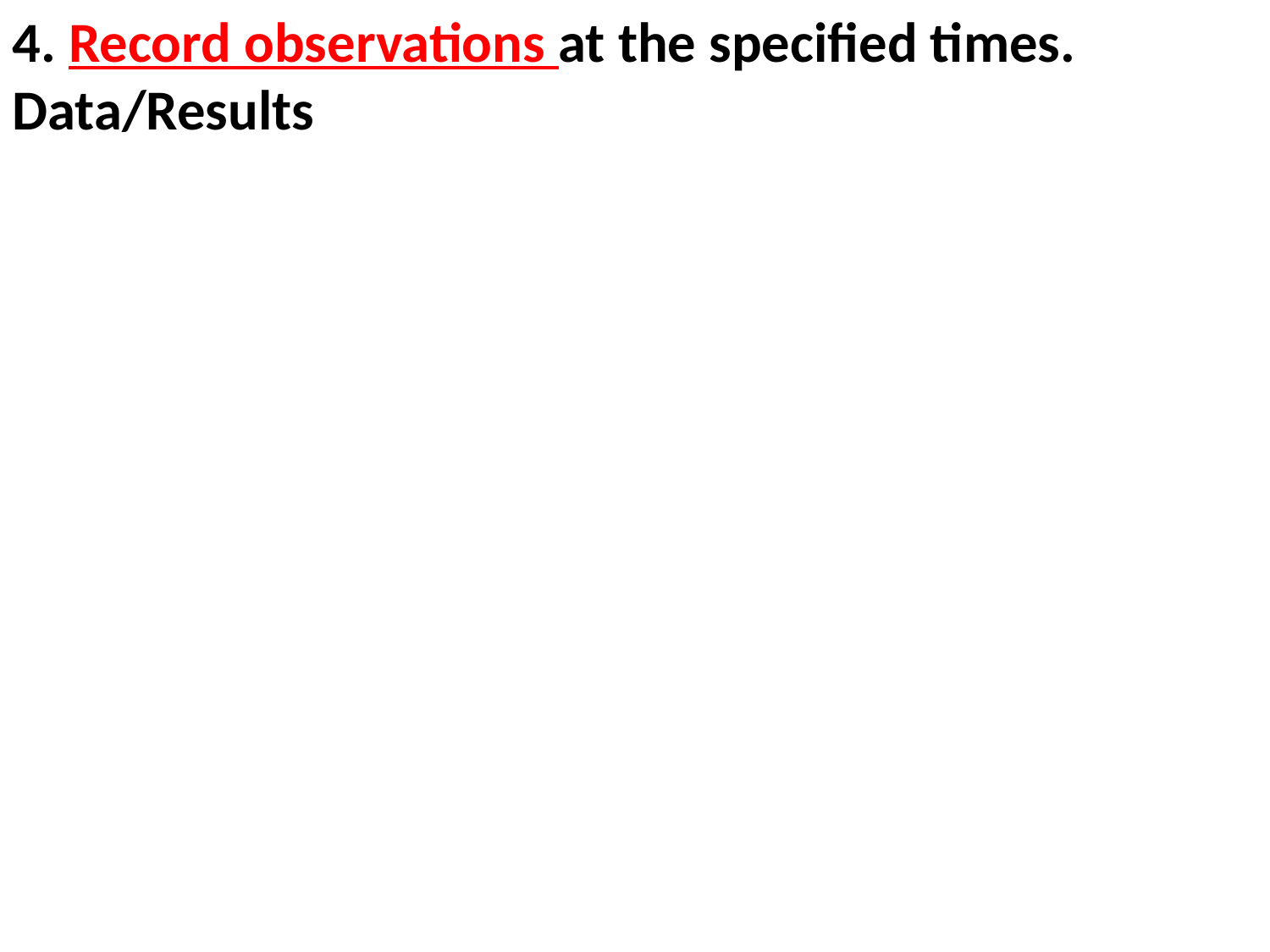

4. Record observations at the specified times.
Data/Results